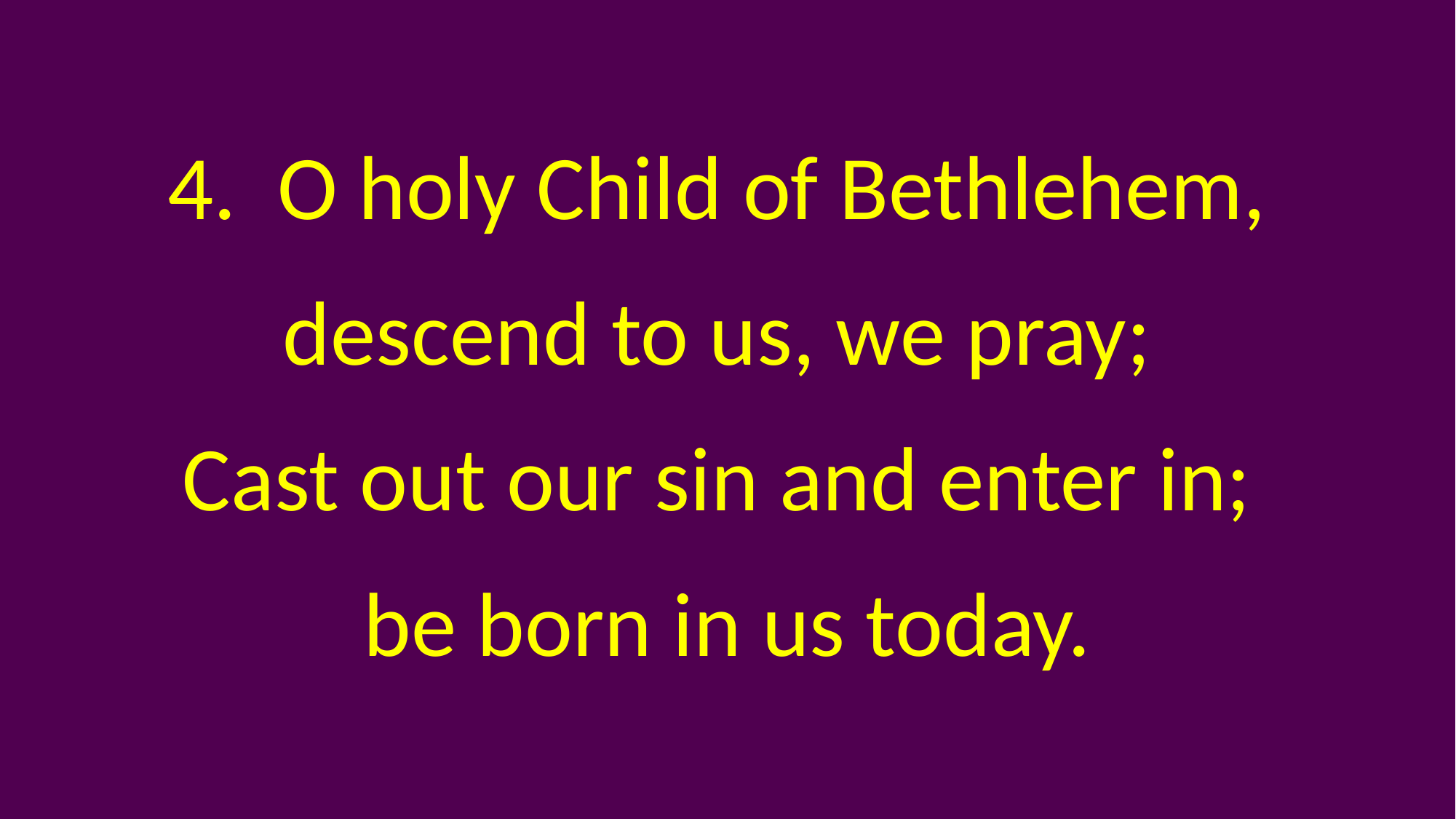

4.  O holy Child of Bethlehem,
descend to us, we pray;
Cast out our sin and enter in;
be born in us today.